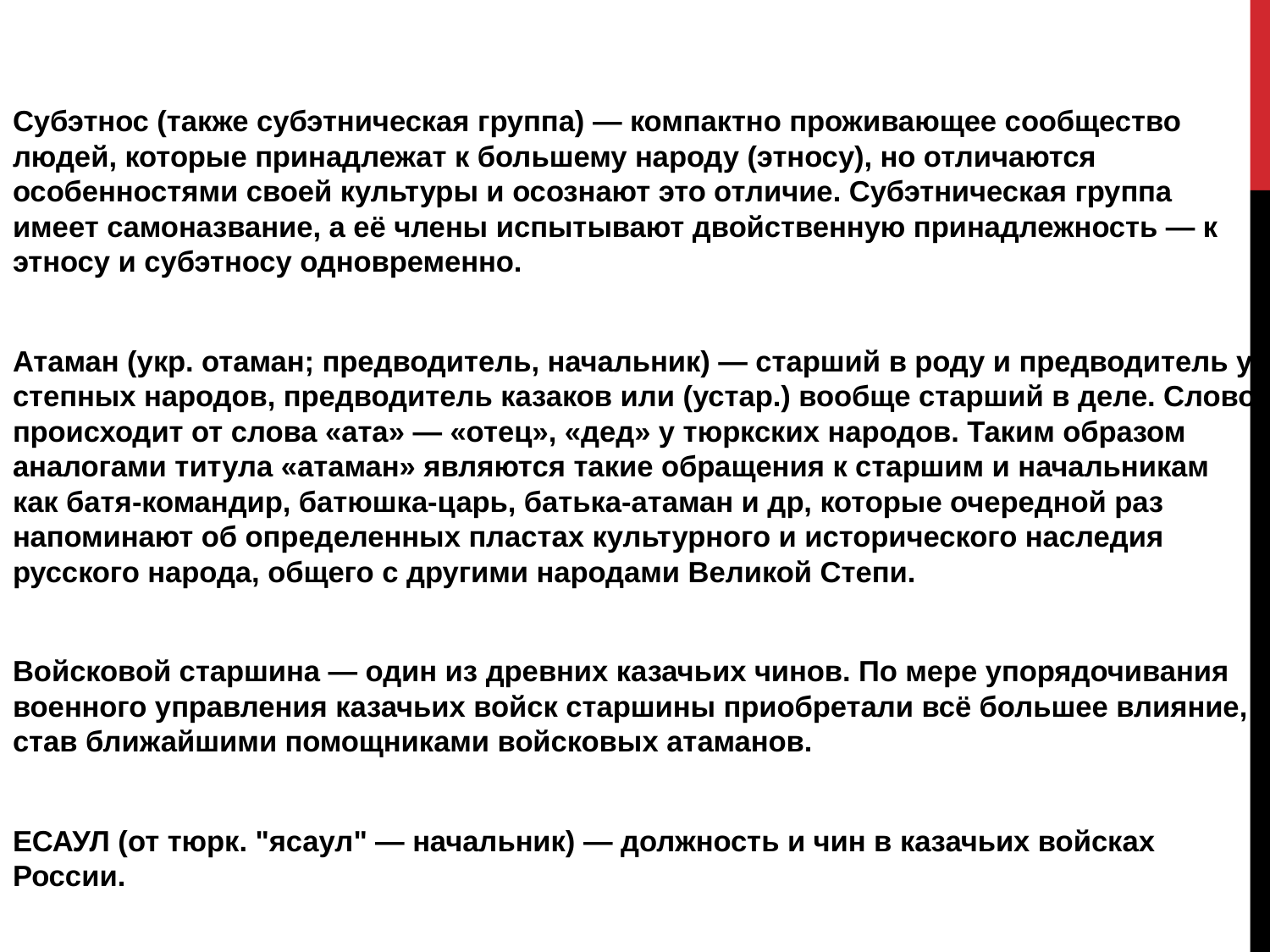

Субэтнос (также субэтническая группа) — компактно проживающее сообщество людей, которые принадлежат к большему народу (этносу), но отличаются особенностями своей культуры и осознают это отличие. Субэтническая группа имеет самоназвание, а её члены испытывают двойственную принадлежность — к этносу и субэтносу одновременно.

Атаман (укр. отаман; предводитель, начальник) — старший в роду и предводитель у степных народов, предводитель казаков или (устар.) вообще старший в деле. Слово происходит от слова «ата» — «отец», «дед» у тюркских народов. Таким образом аналогами титула «атаман» являются такие обращения к старшим и начальникам как батя-командир, батюшка-царь, батька-атаман и др, которые очередной раз напоминают об определенных пластах культурного и исторического наследия русского народа, общего с другими народами Великой Степи.

Войсковой старшина — один из древних казачьих чинов. По мере упорядочивания военного управления казачьих войск старшины приобретали всё большее влияние, став ближайшими помощниками войсковых атаманов.

ЕСАУЛ (от тюрк. "ясаул" — начальник) — должность и чин в казачьих войсках России.